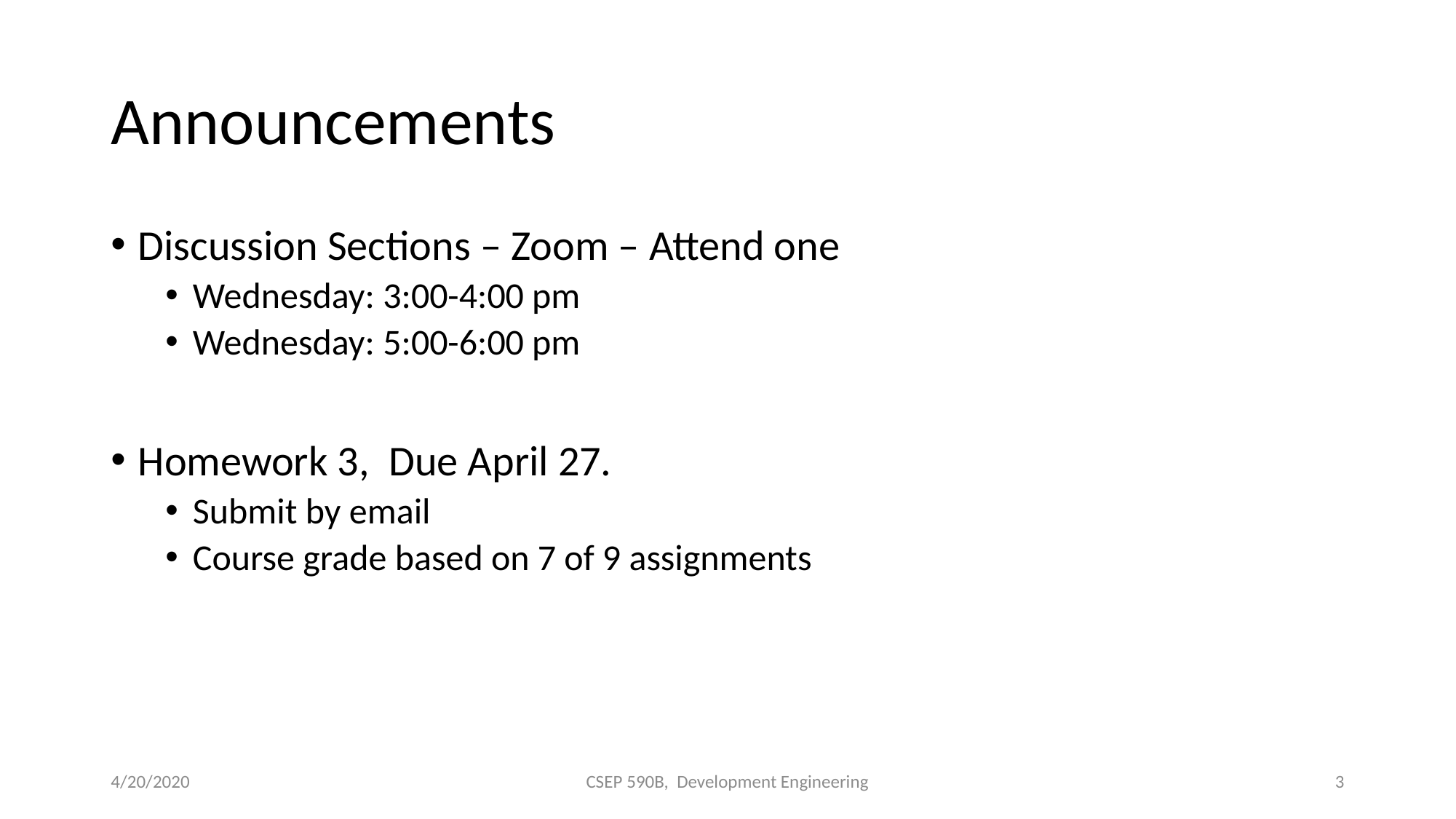

# Announcements
Discussion Sections – Zoom – Attend one
Wednesday: 3:00-4:00 pm
Wednesday: 5:00-6:00 pm

Homework 3,  Due April 27.
Submit by email
Course grade based on 7 of 9 assignments

4/20/2020
CSEP 590B,  Development Engineering
3